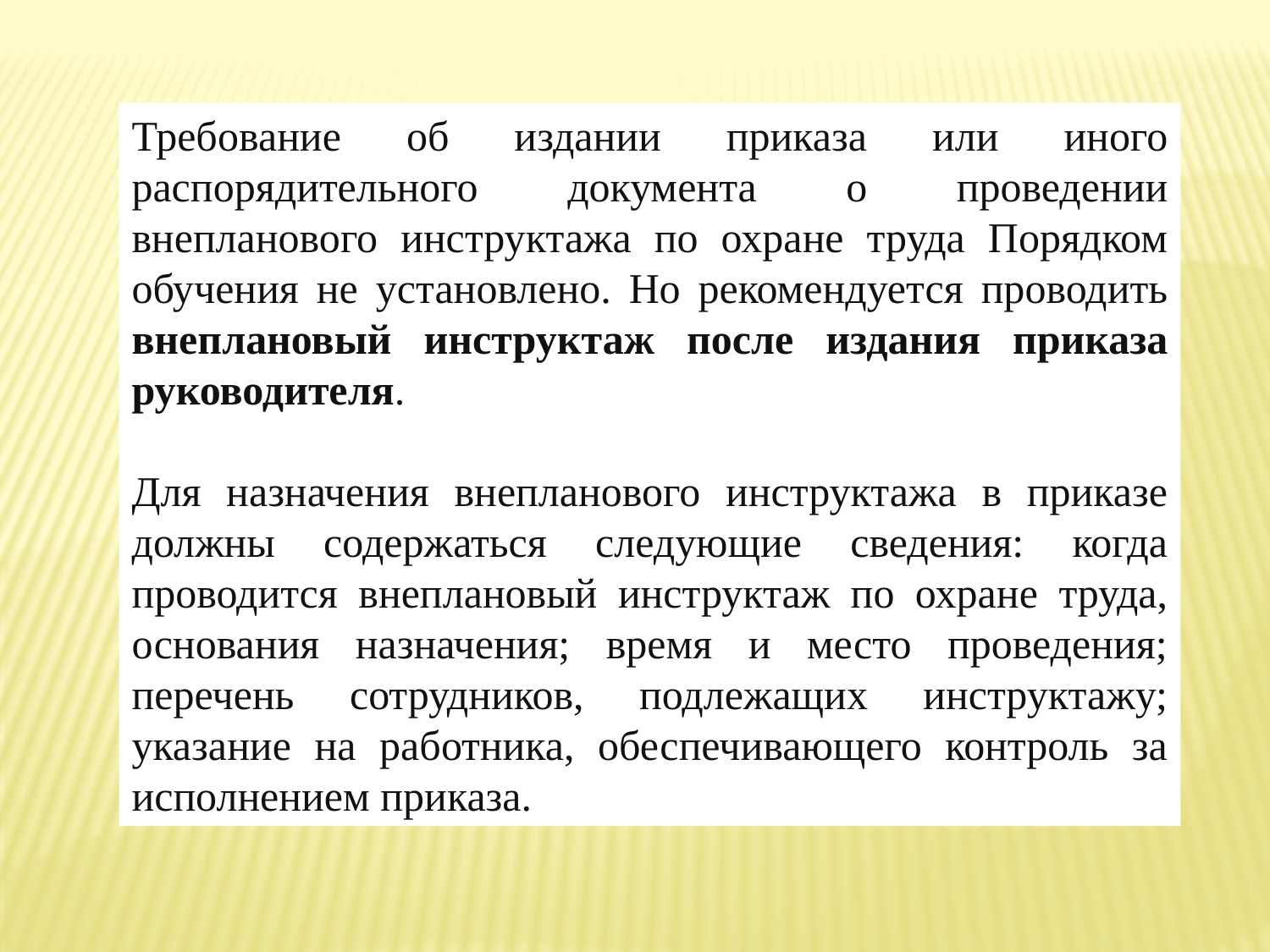

Требование об издании приказа или иного распорядительного документа о проведении внепланового инструктажа по охране труда Порядком обучения не установлено. Но рекомендуется проводить внеплановый инструктаж после издания приказа руководителя.

Для назначения внепланового инструктажа в приказе должны содержаться следующие сведения: когда проводится внеплановый инструктаж по охране труда, основания назначения; время и место проведения; перечень сотрудников, подлежащих инструктажу; указание на работника, обеспечивающего контроль за исполнением приказа.